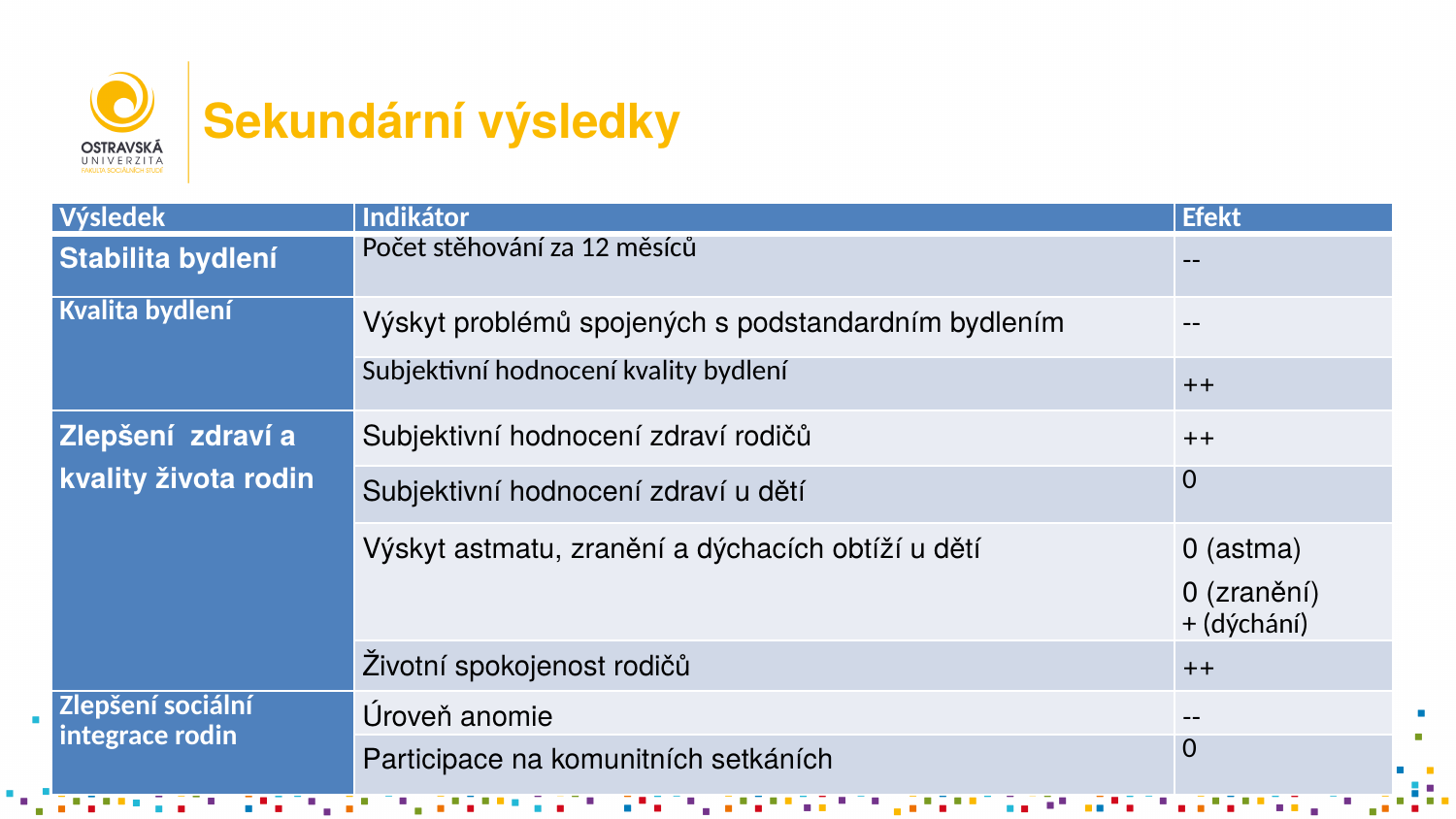

Sekundární výsledky
| Výsledek | Indikátor | Efekt |
| --- | --- | --- |
| Stabilita bydlení | Počet stěhování za 12 měsíců | -- |
| Kvalita bydlení | Výskyt problémů spojených s podstandardním bydlením | -- |
|  | Subjektivní hodnocení kvality bydlení | ++ |
| Zlepšení zdraví a kvality života rodin | Subjektivní hodnocení zdraví rodičů | ++ |
|  | Subjektivní hodnocení zdraví u dětí | 0 |
|  | Výskyt astmatu, zranění a dýchacích obtíží u dětí | 0 (astma) 0 (zranění) + (dýchání) |
|  | Životní spokojenost rodičů | ++ |
| Zlepšení sociální integrace rodin | Úroveň anomie | -- |
|  | Participace na komunitních setkáních | 0 |